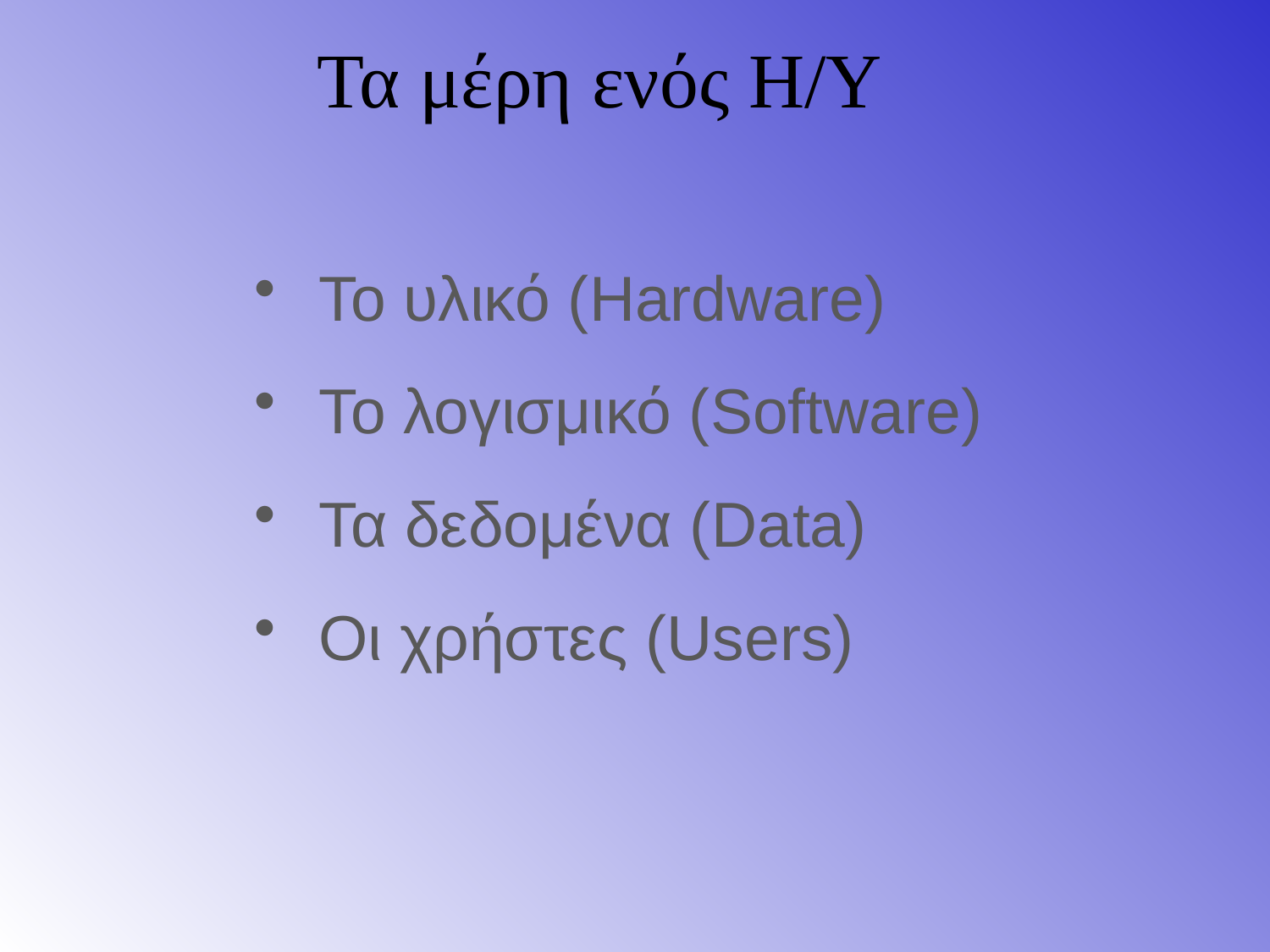

Τα μέρη ενός Η/Υ
Το υλικό (Hardware)
Το λογισμικό (Software)
Τα δεδομένα (Data)
Οι χρήστες (Users)